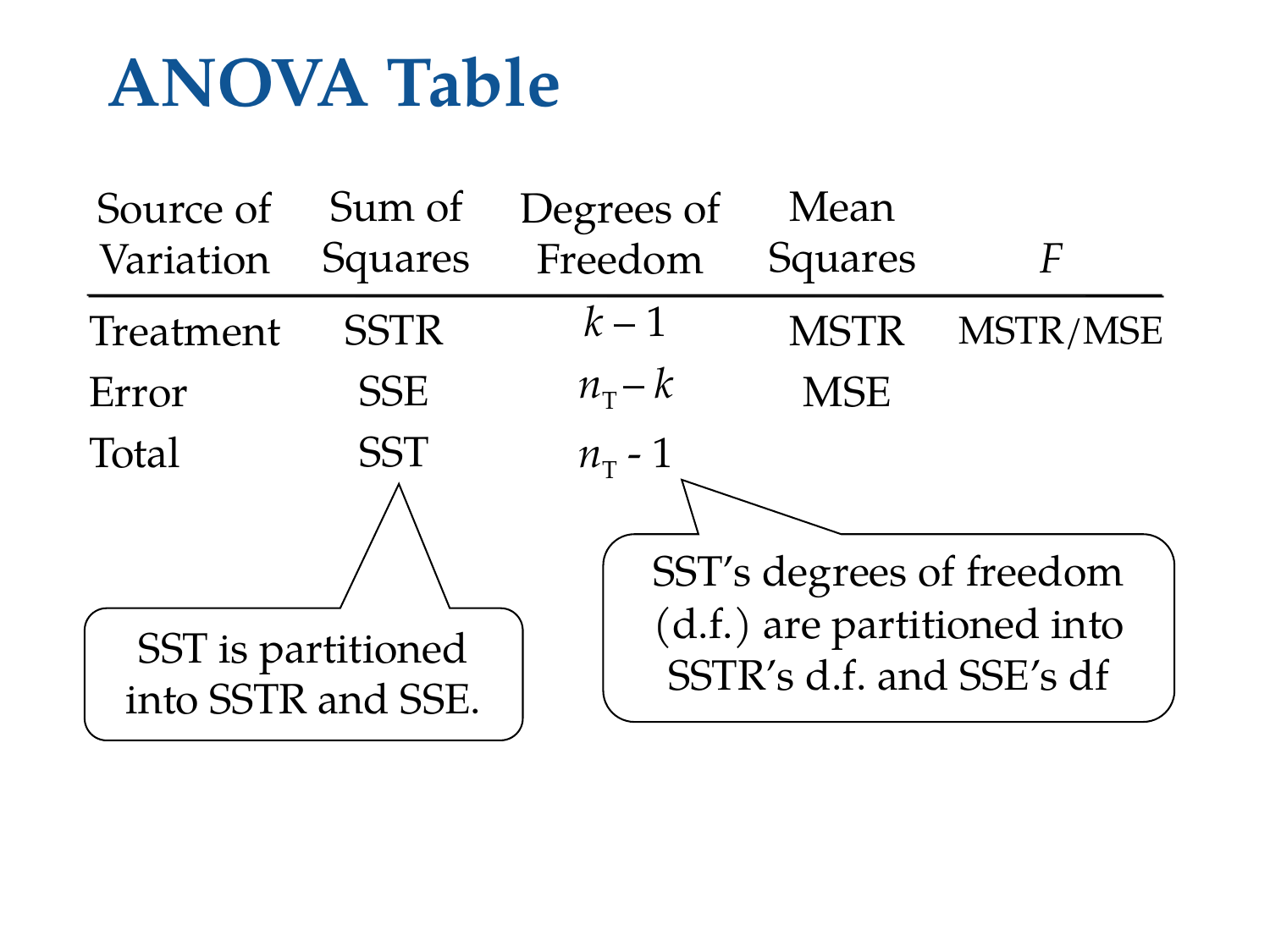

ANOVA Table
Source of
Variation
Sum of
Squares
Mean
Squares
Degrees of
Freedom
F
SSTR
SSE
SST
k – 1
nT – k
nT - 1
Treatment
Error
Total
MSTR
MSE

MSTR/MSE
SST’s degrees of freedom
(d.f.) are partitioned into
SSTR’s d.f. and SSE’s df
SST is partitioned
into SSTR and SSE.